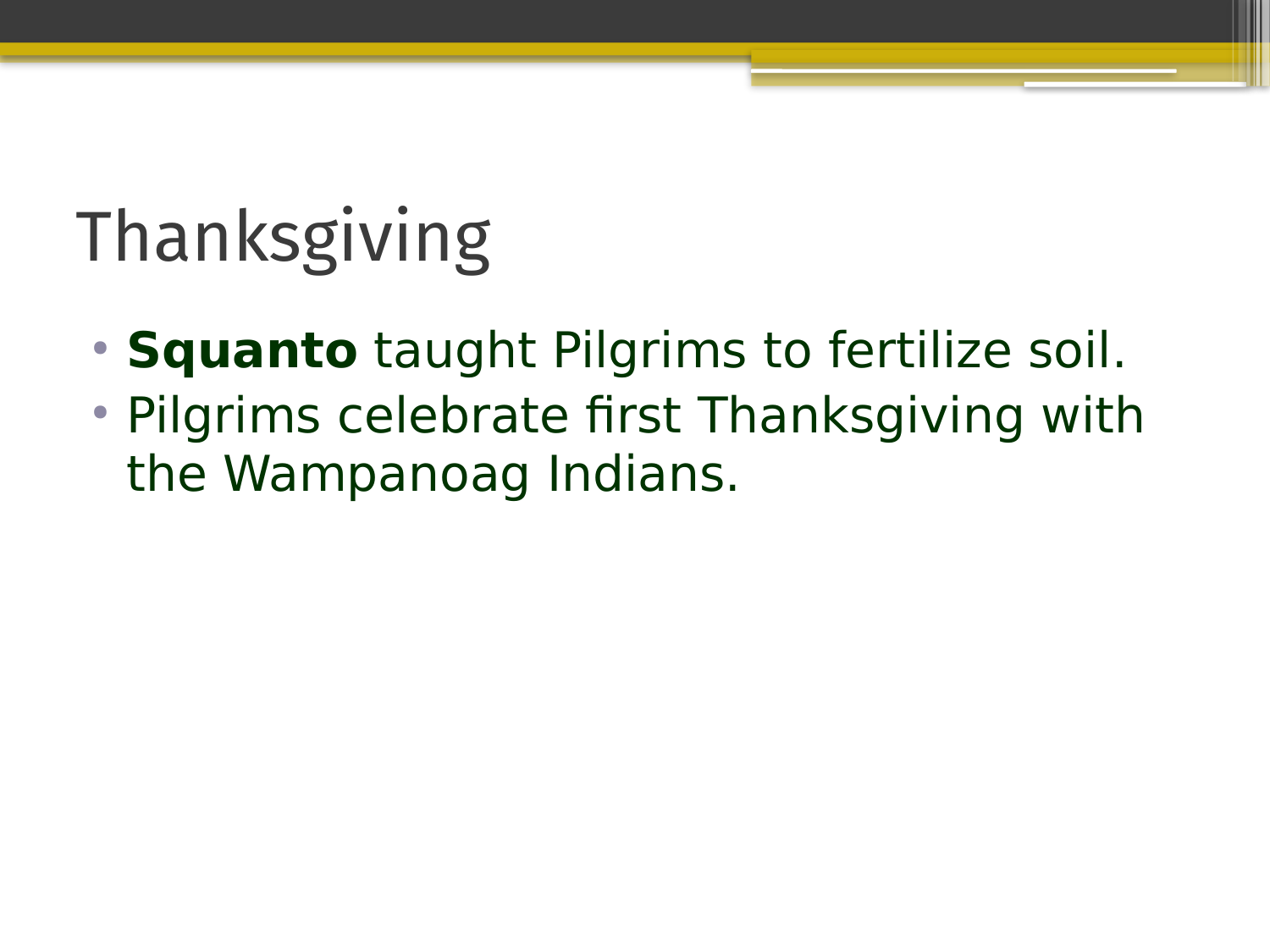

# Thanksgiving
Squanto taught Pilgrims to fertilize soil.
Pilgrims celebrate first Thanksgiving with the Wampanoag Indians.